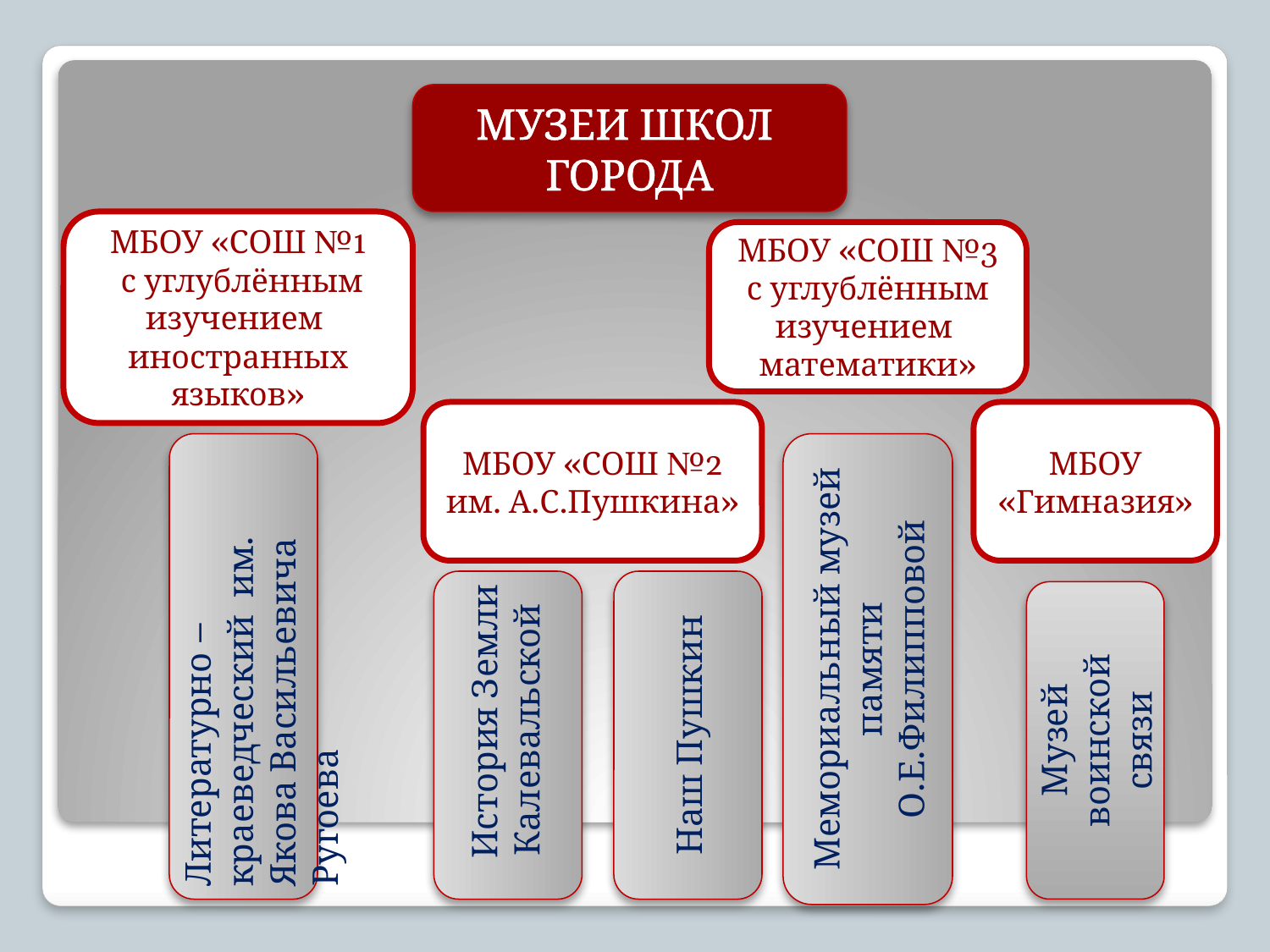

МУЗЕИ ШКОЛ
ГОРОДА
МБОУ «СОШ №1
 с углублённым изучением  иностранных языков»
МБОУ «СОШ №3 с углублённым изучением  математики»
МБОУ «СОШ №2 им. А.С.Пушкина»
МБОУ
«Гимназия»
Литературно – краеведческий  им. Якова Васильевича  Ругоева
Музей воинской
связи
Мемориальный музей памяти О.Е.Филипповой

Наш Пушкин
  История Земли Калевальской
#